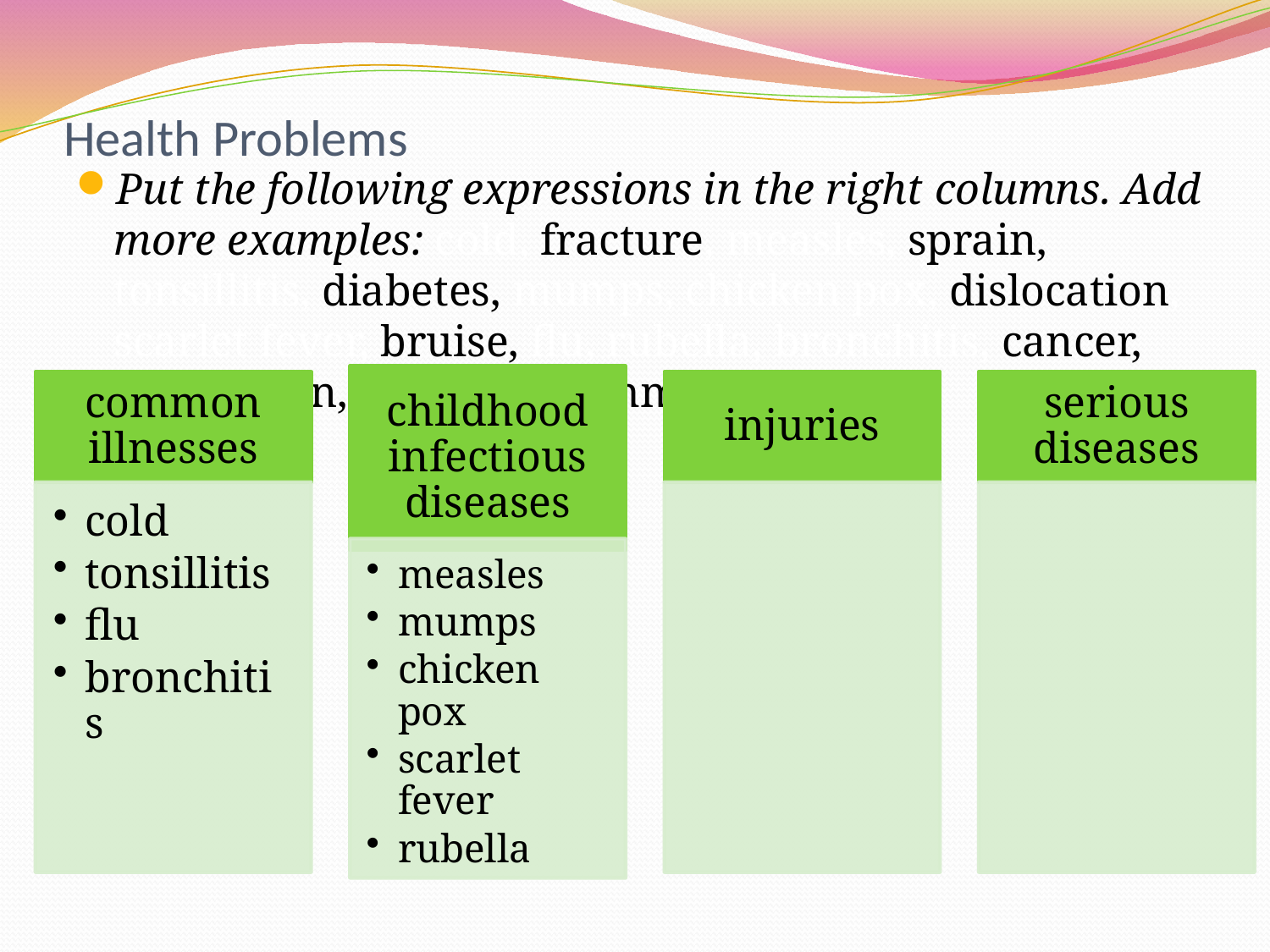

# Health Problems
Put the following expressions in the right columns. Add more examples: cold, fracture, measles, sprain, tonsillitis, diabetes, mumps, chicken pox, dislocation, scarlet fever, bruise, flu, rubella, bronchitis, cancer, concussion, hepatitis, asthma
mole
common illnesses
cold
tonsillitis
flu
bronchitis
childhood infectious diseases
measles
mumps
chicken pox
scarlet fever
rubella
injuries
serious diseases